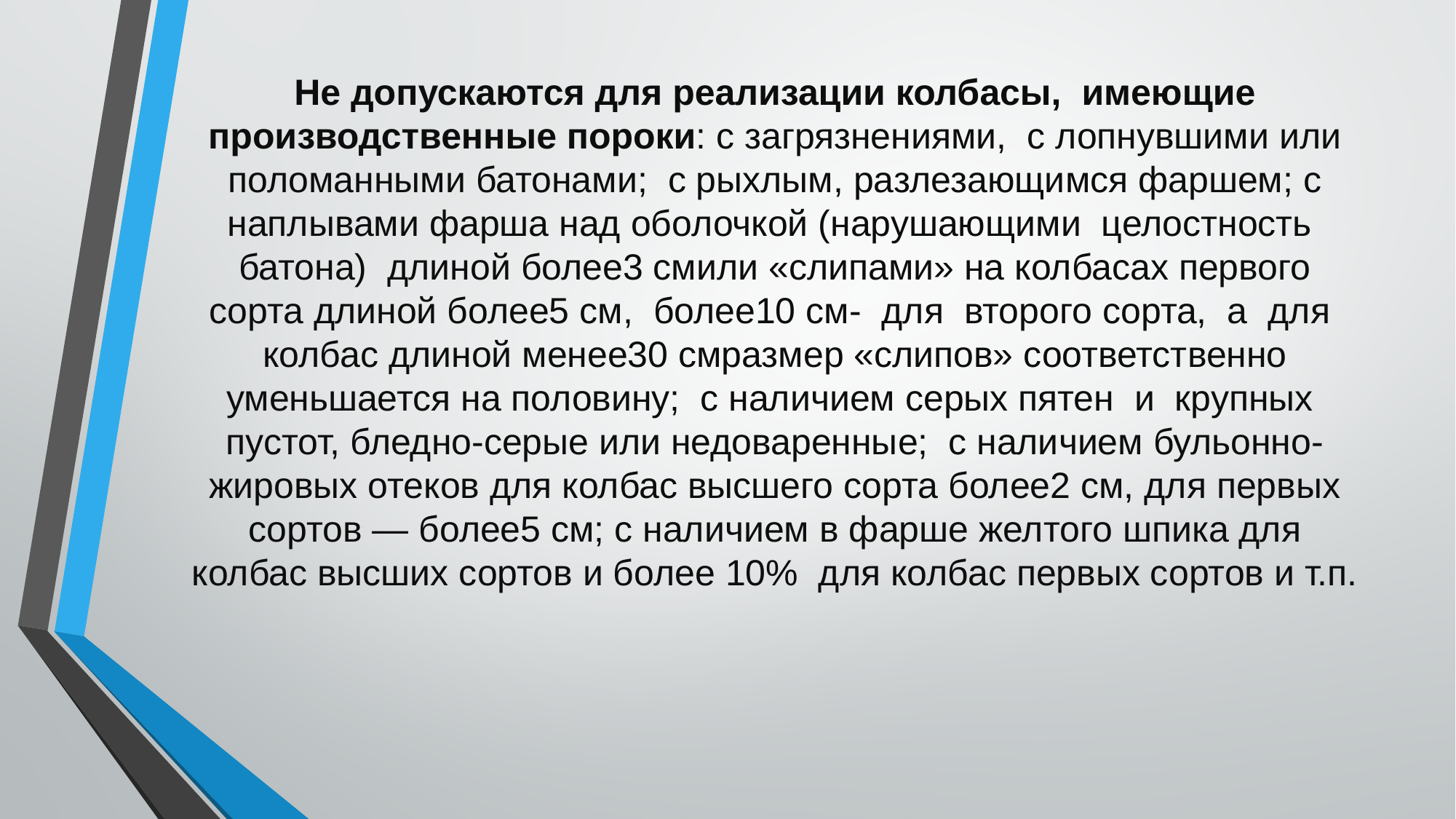

# Не допускаются для реализации колбасы,  имеющие производственные пороки: с загрязнениями,  с лопнувшими или поломанными батонами;  с рыхлым, разлезающимся фаршем; с наплывами фарша над оболочкой (нарушающими  целостность  батона)  длиной более3 смили «слипами» на колбасах первого сорта длиной более5 см,  более10 см-  для  второго сорта,  а  для  колбас длиной менее30 смразмер «слипов» соответственно уменьшается на половину;  с наличием серых пятен  и  крупных  пустот, бледно-серые или недоваренные;  с наличием бульонно-жировых отеков для колбас высшего сорта более2 см, для первых сортов — более5 см; с наличием в фарше желтого шпика для колбас высших сортов и более 10%  для колбас первых сортов и т.п.